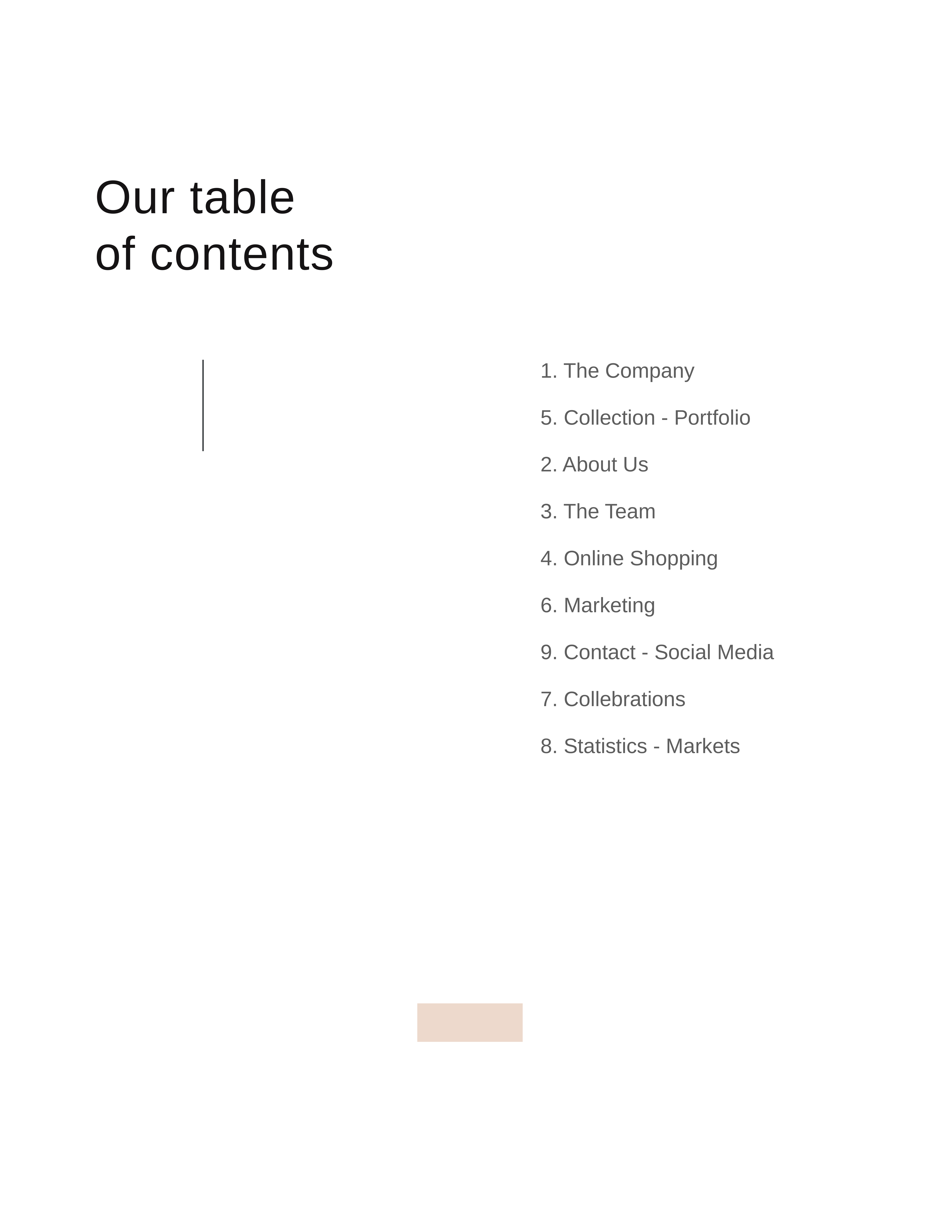

Our table
of contents
1. The Company
5. Collection - Portfolio

2. About Us
3. The Team
4. Online Shopping
6. Marketing

9. Contact - Social Media
7. Collebrations
8. Statistics - Markets